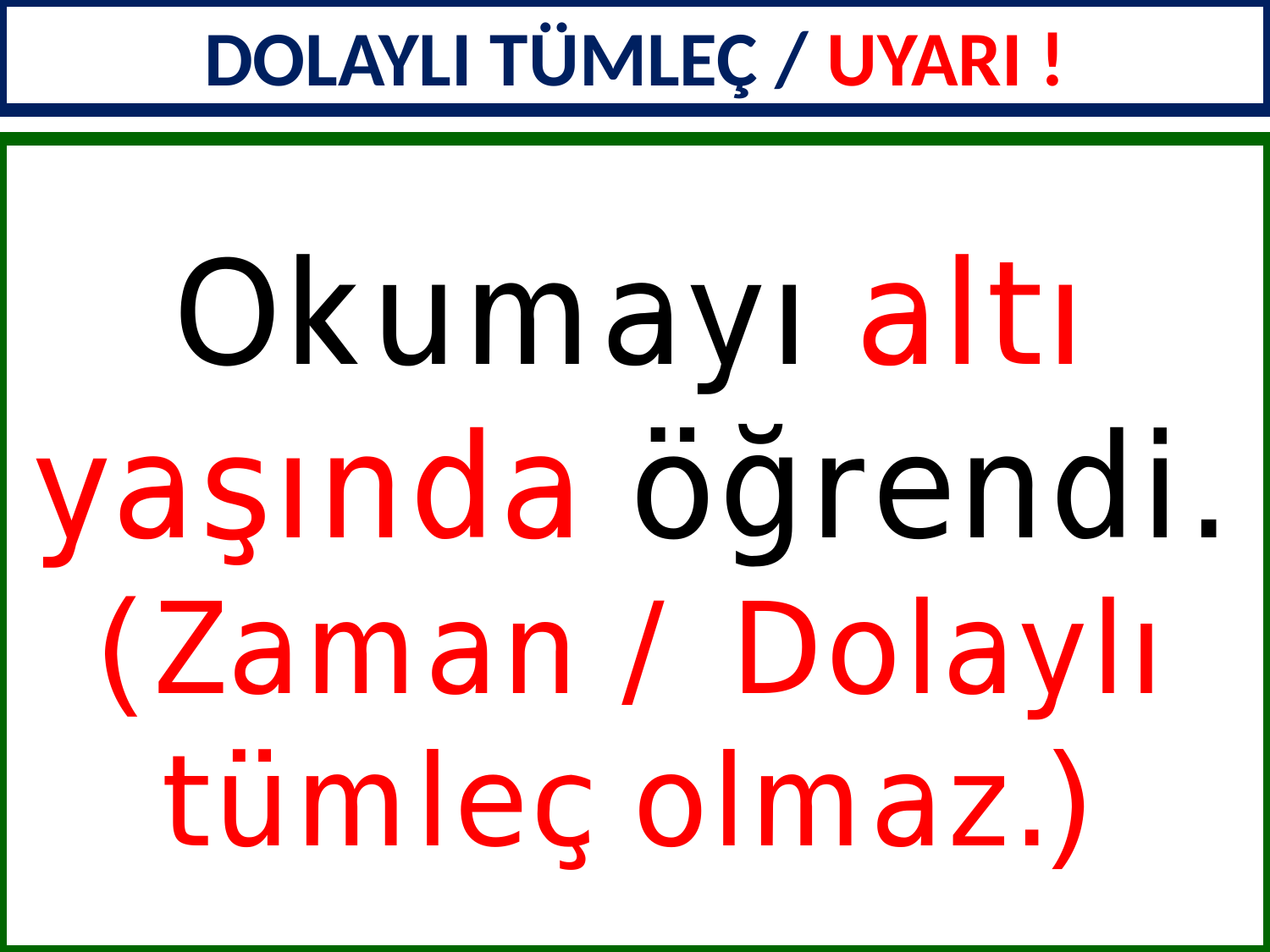

DOLAYLI TÜMLEÇ / UYARI !
Okumayı altı yaşında öğrendi.
(Zaman / Dolaylı tümleç olmaz.)